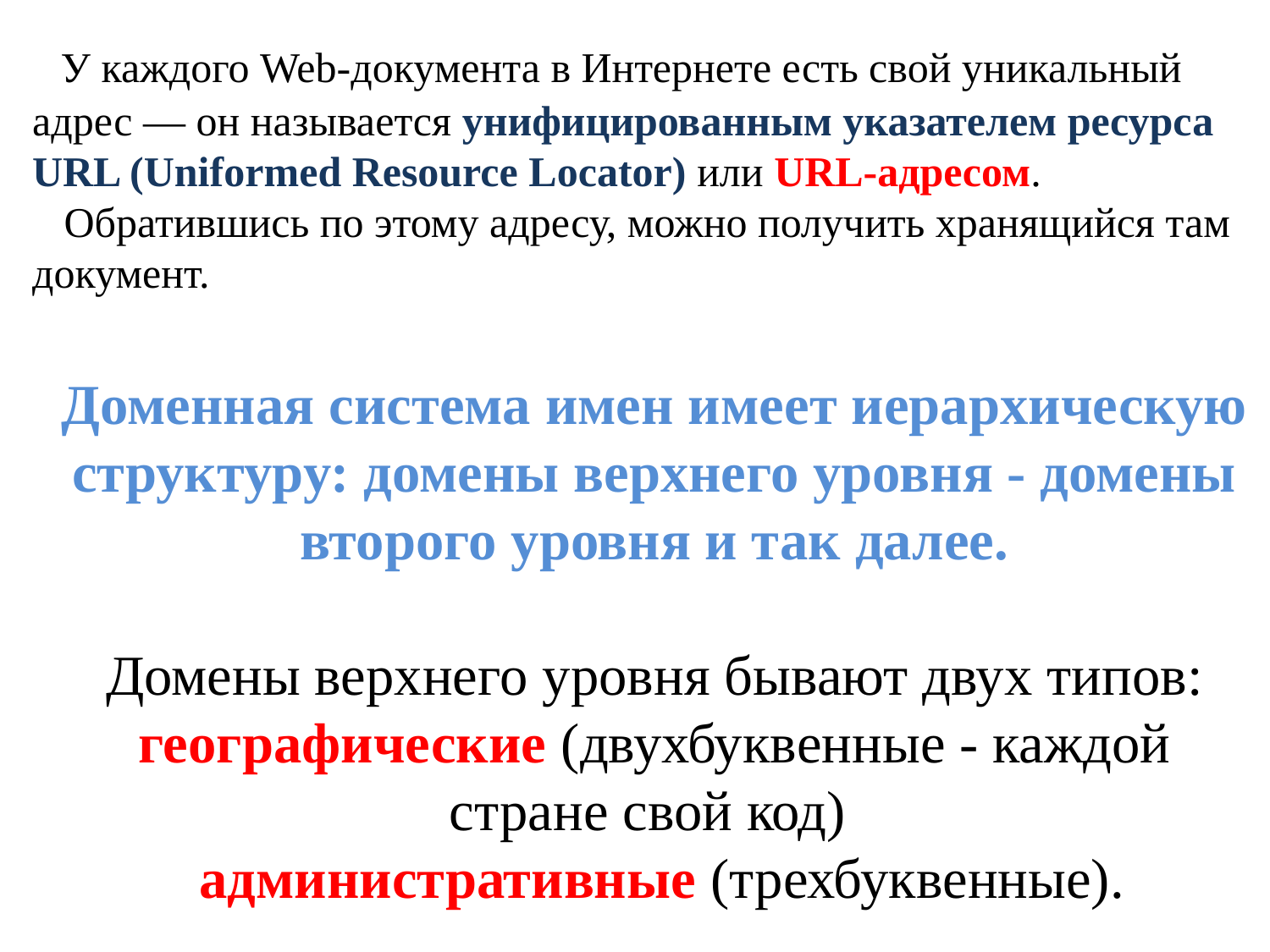

У каждого Web-документа в Интернете есть свой уникальный адрес — он называется унифицированным указателем ресурса URL (Uniformed Resource Locator) или URL-адресом.
   Обратившись по этому адресу, можно получить хранящийся там документ.
# Доменная система имен имеет иерархическую структуру: домены верхнего уровня - домены второго уровня и так далее. Домены верхнего уровня бывают двух типов: географические (двухбуквенные - каждой стране свой код) административные (трехбуквенные).